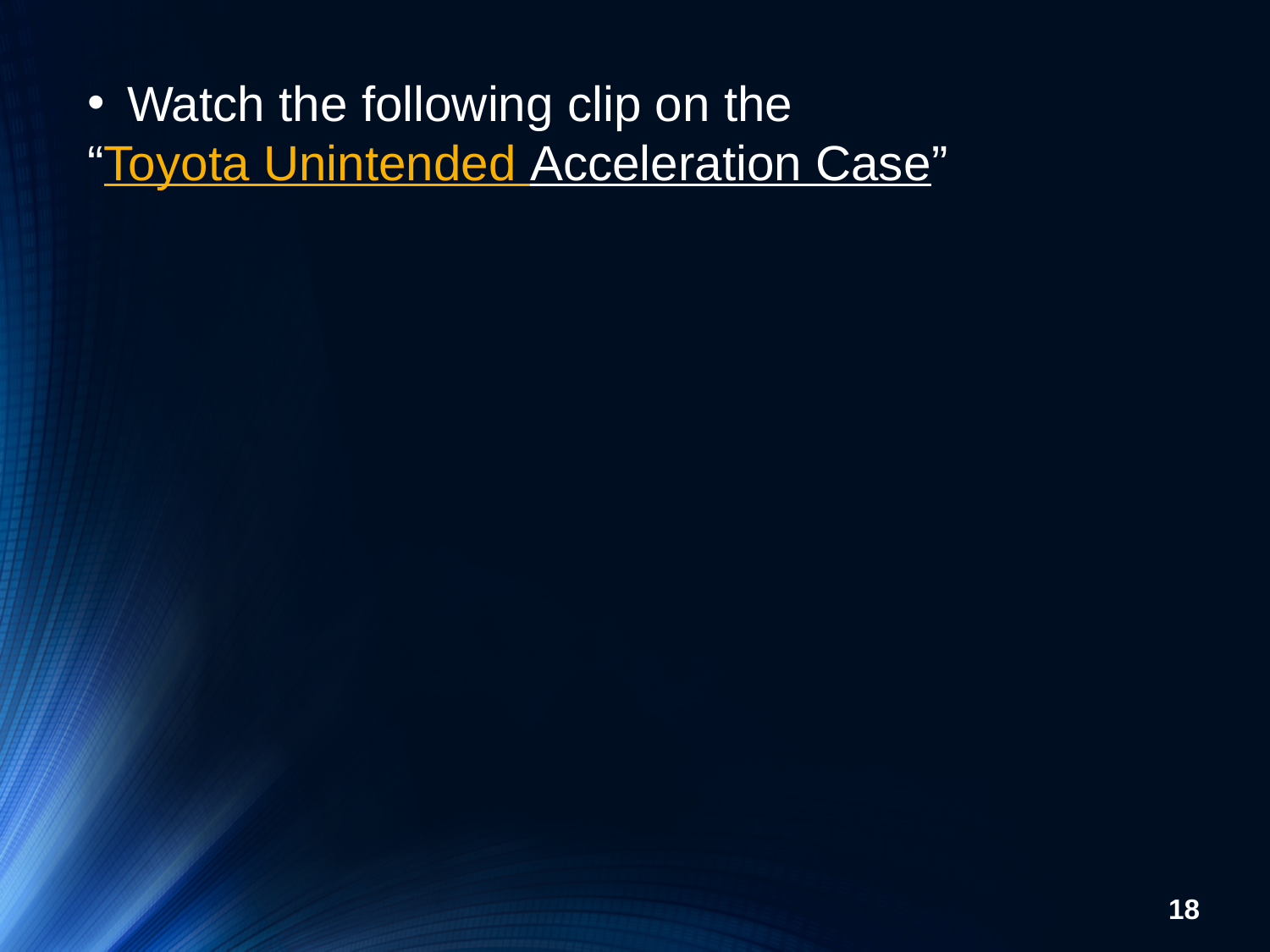

Watch the following clip on the
“Toyota Unintended Acceleration Case”

18